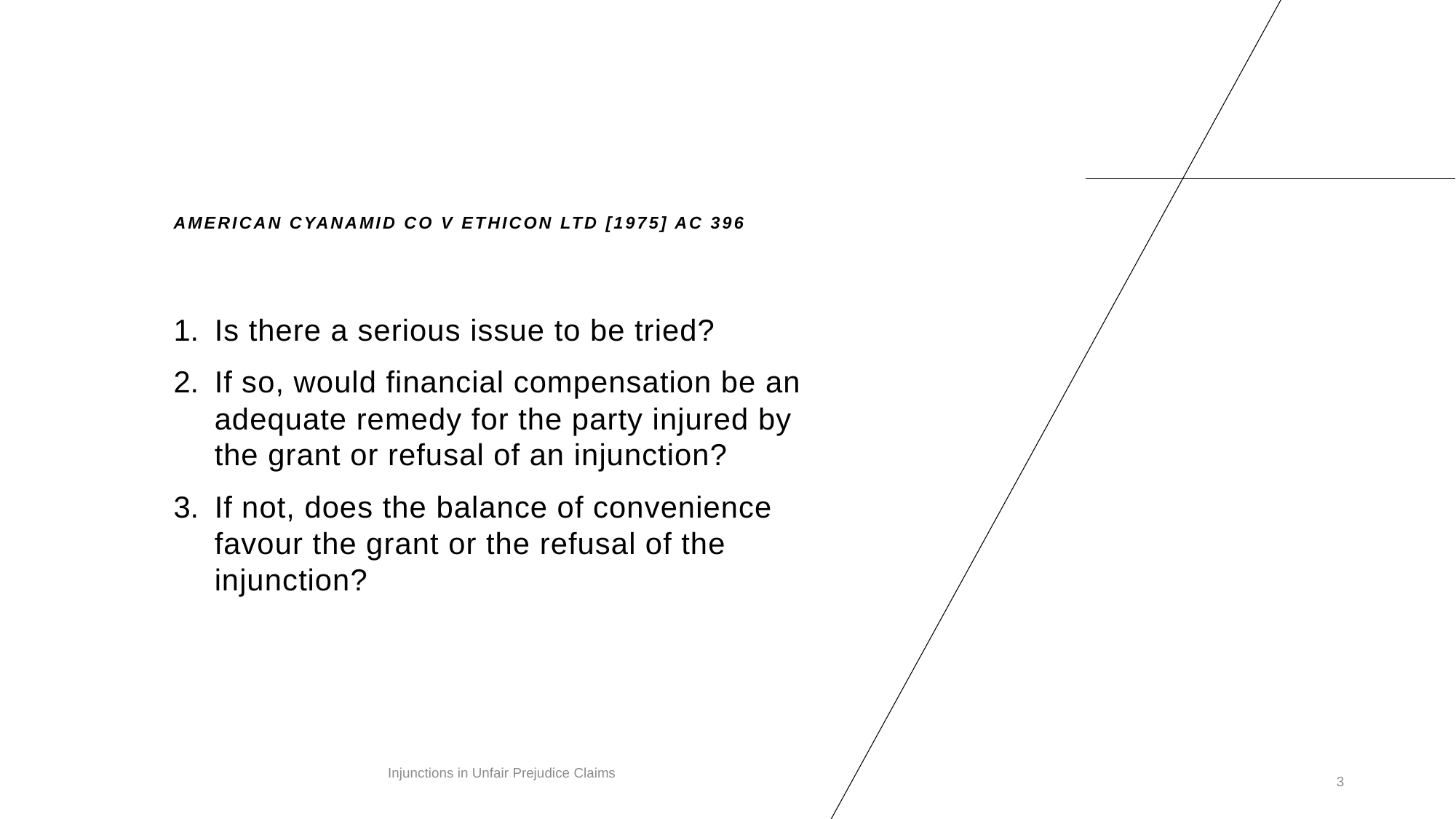

# American Cyanamid Co v Ethicon Ltd [1975] AC 396
Is there a serious issue to be tried?
If so, would financial compensation be an adequate remedy for the party injured by the grant or refusal of an injunction?
If not, does the balance of convenience favour the grant or the refusal of the injunction?

Injunctions in Unfair Prejudice Claims

3